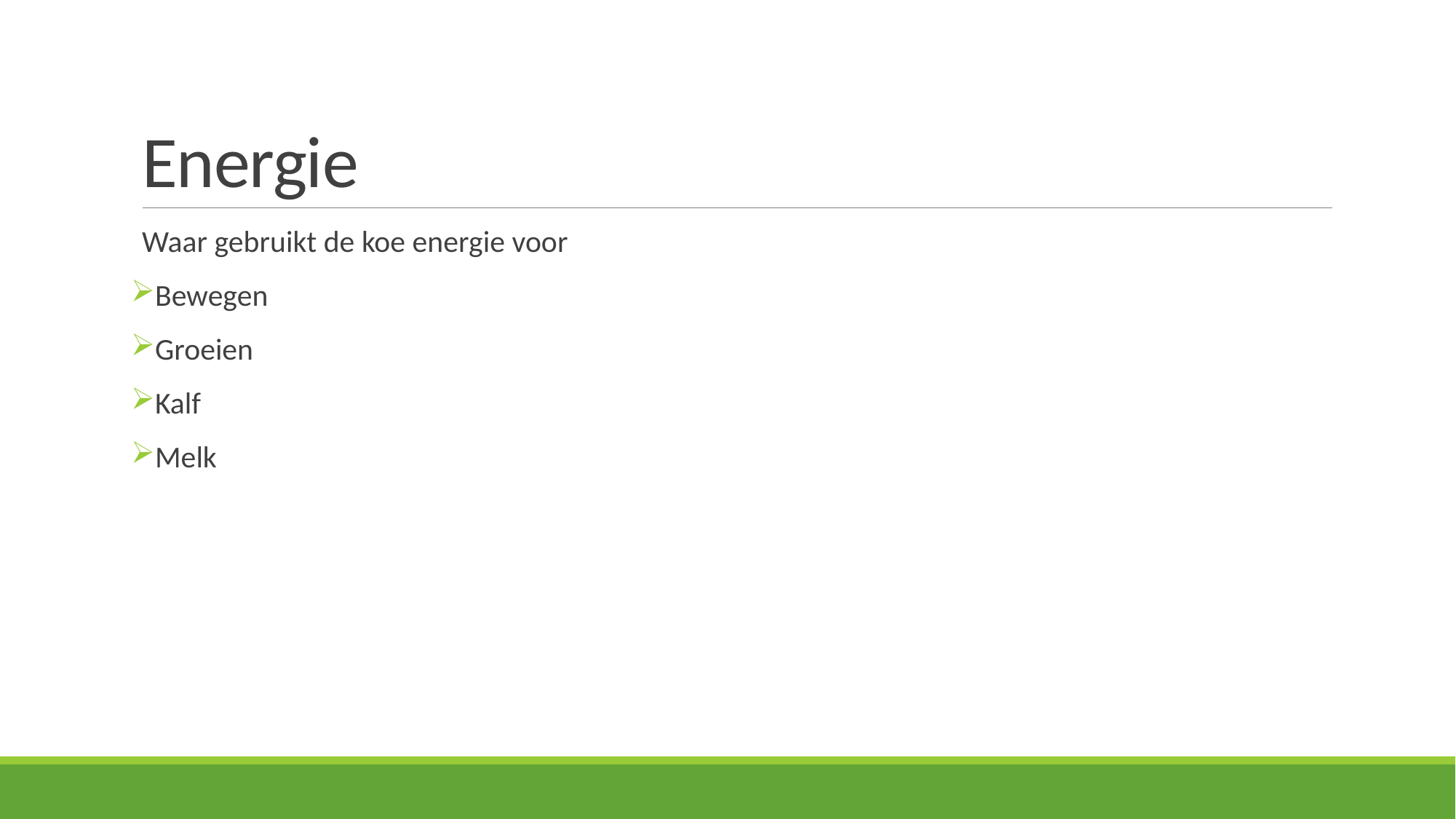

# Energie
Waar gebruikt de koe energie voor
Bewegen
Groeien
Kalf
Melk